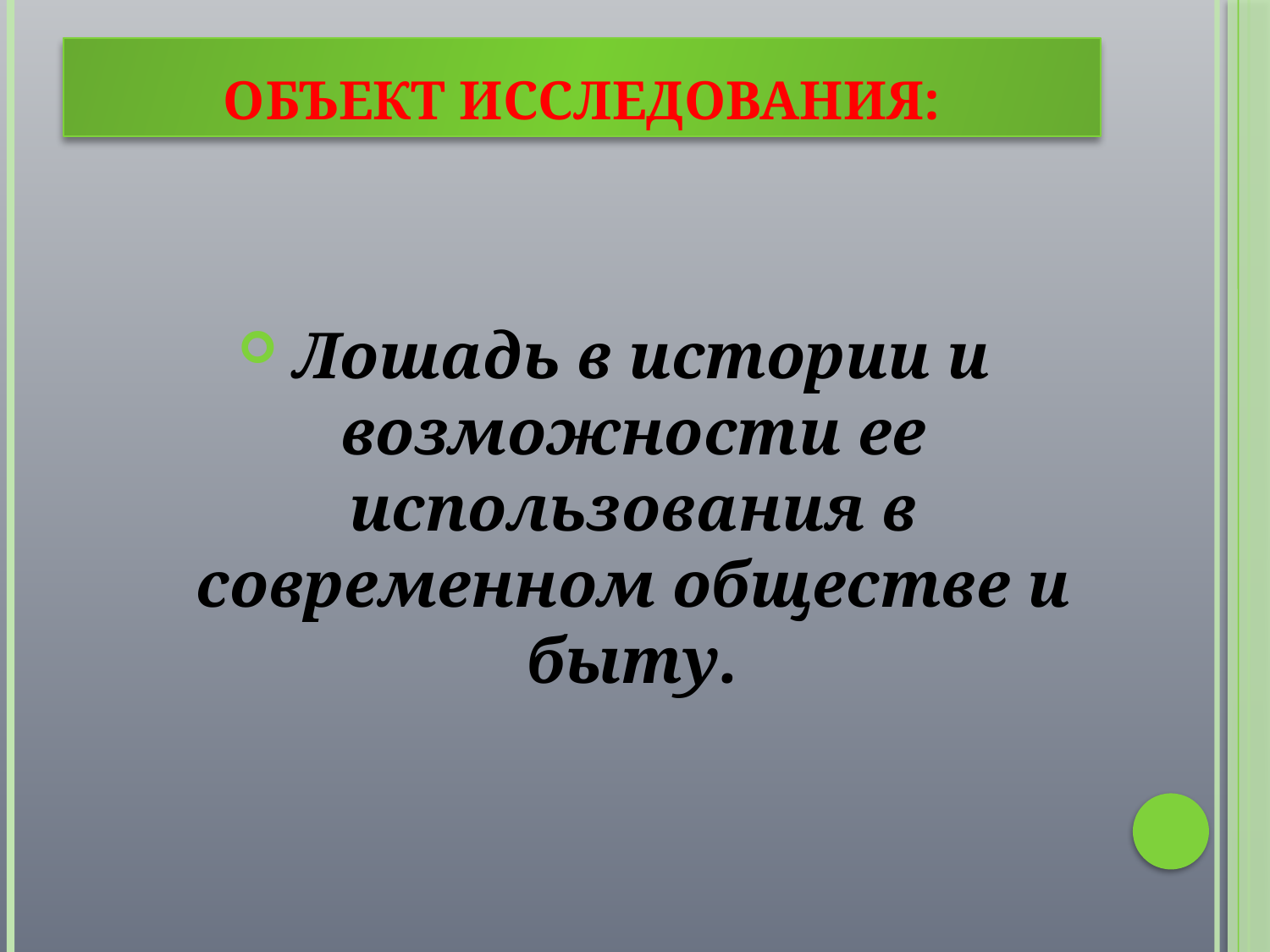

# Объект исследования:

 Лошадь в истории и возможности ее использования в современном обществе и быту.